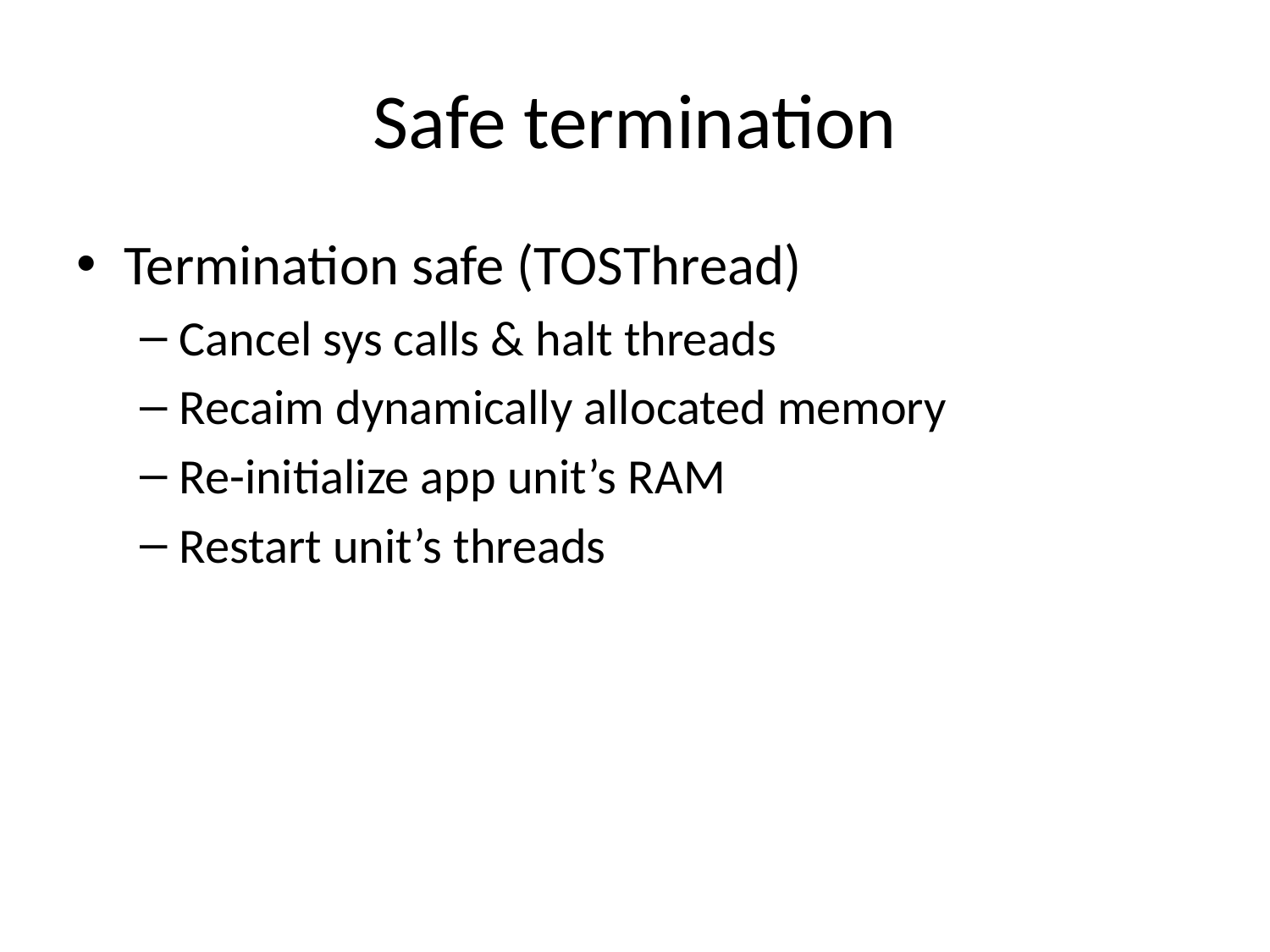

# Safe termination
Termination safe (TOSThread)
Cancel sys calls & halt threads
Recaim dynamically allocated memory
Re-initialize app unit’s RAM
Restart unit’s threads